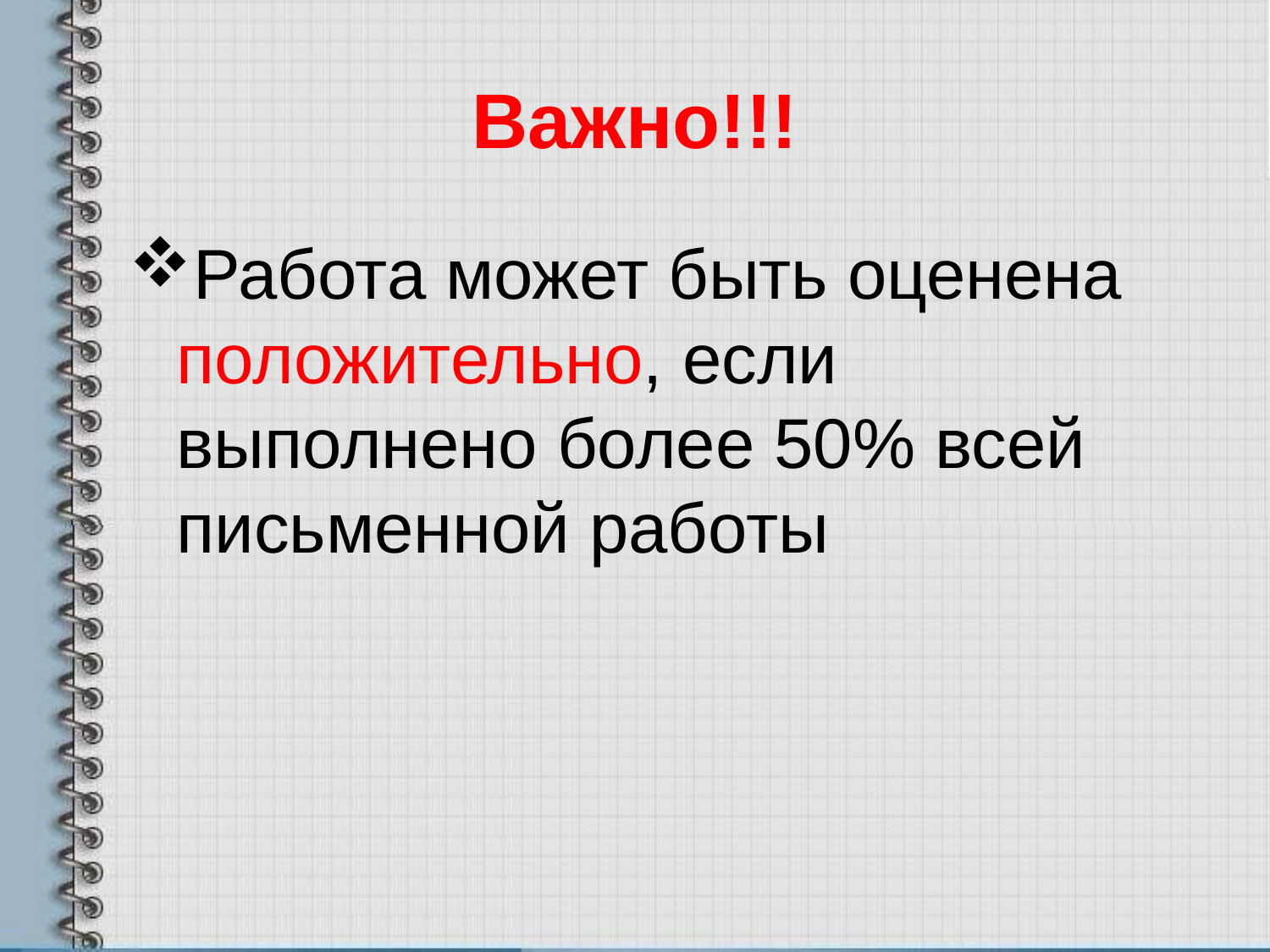

# Важно!!!
Работа может быть оценена положительно, если выполнено более 50% всей письменной работы